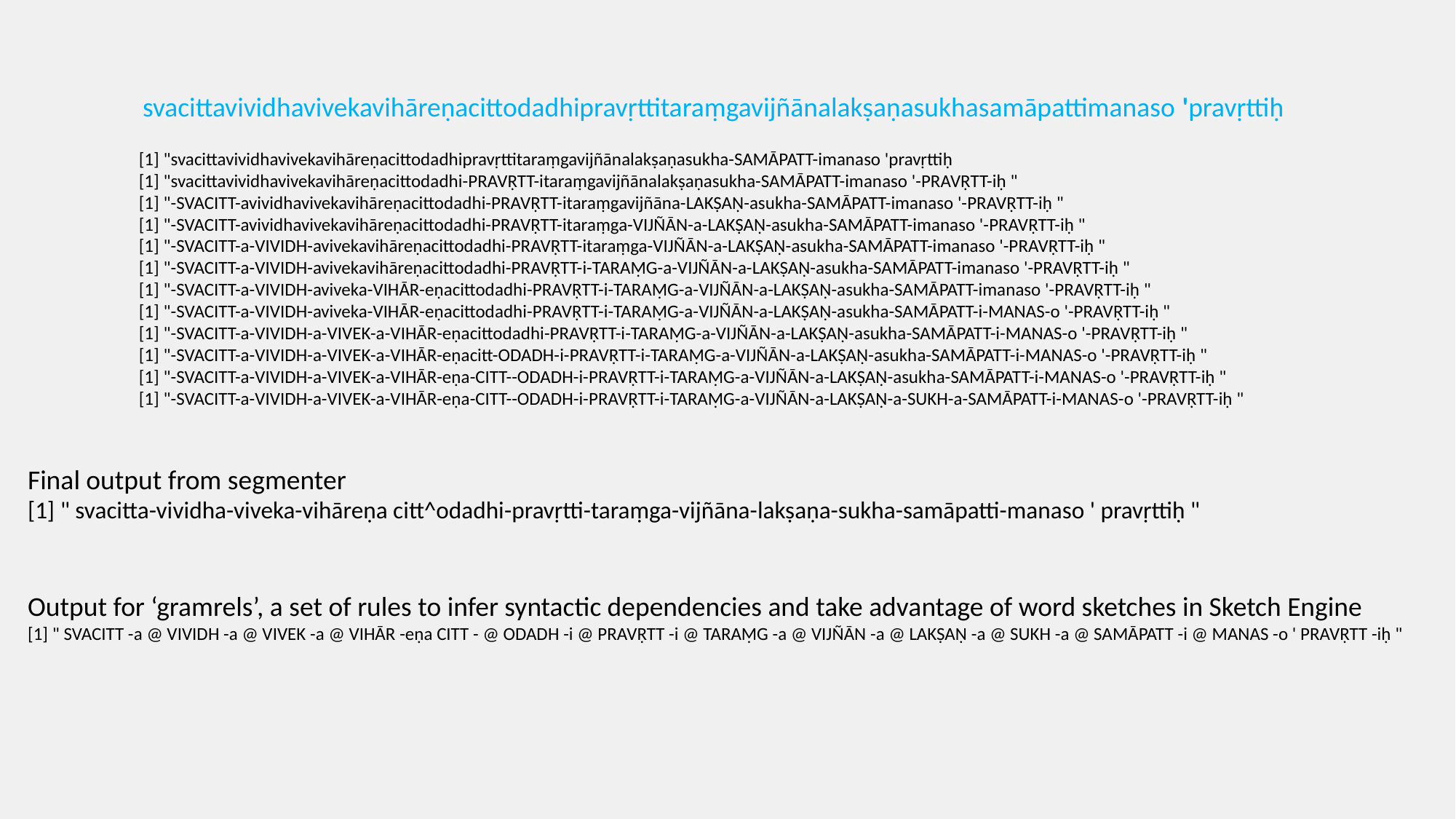

svacittavividhavivekavihāreṇacittodadhipravṛttitaraṃgavijñānalakṣaṇasukhasamāpattimanaso 'pravṛttiḥ
[1] "svacittavividhavivekavihāreṇacittodadhipravṛttitaraṃgavijñānalakṣaṇasukha-SAMĀPATT-imanaso 'pravṛttiḥ
[1] "svacittavividhavivekavihāreṇacittodadhi-PRAVṚTT-itaraṃgavijñānalakṣaṇasukha-SAMĀPATT-imanaso '-PRAVṚTT-iḥ "
[1] "-SVACITT-avividhavivekavihāreṇacittodadhi-PRAVṚTT-itaraṃgavijñāna-LAKṢAṆ-asukha-SAMĀPATT-imanaso '-PRAVṚTT-iḥ "
[1] "-SVACITT-avividhavivekavihāreṇacittodadhi-PRAVṚTT-itaraṃga-VIJÑĀN-a-LAKṢAṆ-asukha-SAMĀPATT-imanaso '-PRAVṚTT-iḥ "
[1] "-SVACITT-a-VIVIDH-avivekavihāreṇacittodadhi-PRAVṚTT-itaraṃga-VIJÑĀN-a-LAKṢAṆ-asukha-SAMĀPATT-imanaso '-PRAVṚTT-iḥ "
[1] "-SVACITT-a-VIVIDH-avivekavihāreṇacittodadhi-PRAVṚTT-i-TARAṂG-a-VIJÑĀN-a-LAKṢAṆ-asukha-SAMĀPATT-imanaso '-PRAVṚTT-iḥ "
[1] "-SVACITT-a-VIVIDH-aviveka-VIHĀR-eṇacittodadhi-PRAVṚTT-i-TARAṂG-a-VIJÑĀN-a-LAKṢAṆ-asukha-SAMĀPATT-imanaso '-PRAVṚTT-iḥ "
[1] "-SVACITT-a-VIVIDH-aviveka-VIHĀR-eṇacittodadhi-PRAVṚTT-i-TARAṂG-a-VIJÑĀN-a-LAKṢAṆ-asukha-SAMĀPATT-i-MANAS-o '-PRAVṚTT-iḥ "
[1] "-SVACITT-a-VIVIDH-a-VIVEK-a-VIHĀR-eṇacittodadhi-PRAVṚTT-i-TARAṂG-a-VIJÑĀN-a-LAKṢAṆ-asukha-SAMĀPATT-i-MANAS-o '-PRAVṚTT-iḥ "
[1] "-SVACITT-a-VIVIDH-a-VIVEK-a-VIHĀR-eṇacitt-ODADH-i-PRAVṚTT-i-TARAṂG-a-VIJÑĀN-a-LAKṢAṆ-asukha-SAMĀPATT-i-MANAS-o '-PRAVṚTT-iḥ "
[1] "-SVACITT-a-VIVIDH-a-VIVEK-a-VIHĀR-eṇa-CITT--ODADH-i-PRAVṚTT-i-TARAṂG-a-VIJÑĀN-a-LAKṢAṆ-asukha-SAMĀPATT-i-MANAS-o '-PRAVṚTT-iḥ "
[1] "-SVACITT-a-VIVIDH-a-VIVEK-a-VIHĀR-eṇa-CITT--ODADH-i-PRAVṚTT-i-TARAṂG-a-VIJÑĀN-a-LAKṢAṆ-a-SUKH-a-SAMĀPATT-i-MANAS-o '-PRAVṚTT-iḥ "
Final output from segmenter
[1] " svacitta-vividha-viveka-vihāreṇa citt^odadhi-pravṛtti-taraṃga-vijñāna-lakṣaṇa-sukha-samāpatti-manaso ' pravṛttiḥ "

Output for ‘gramrels’, a set of rules to infer syntactic dependencies and take advantage of word sketches in Sketch Engine
[1] " SVACITT -a @ VIVIDH -a @ VIVEK -a @ VIHĀR -eṇa CITT - @ ODADH -i @ PRAVṚTT -i @ TARAṂG -a @ VIJÑĀN -a @ LAKṢAṆ -a @ SUKH -a @ SAMĀPATT -i @ MANAS -o ' PRAVṚTT -iḥ "